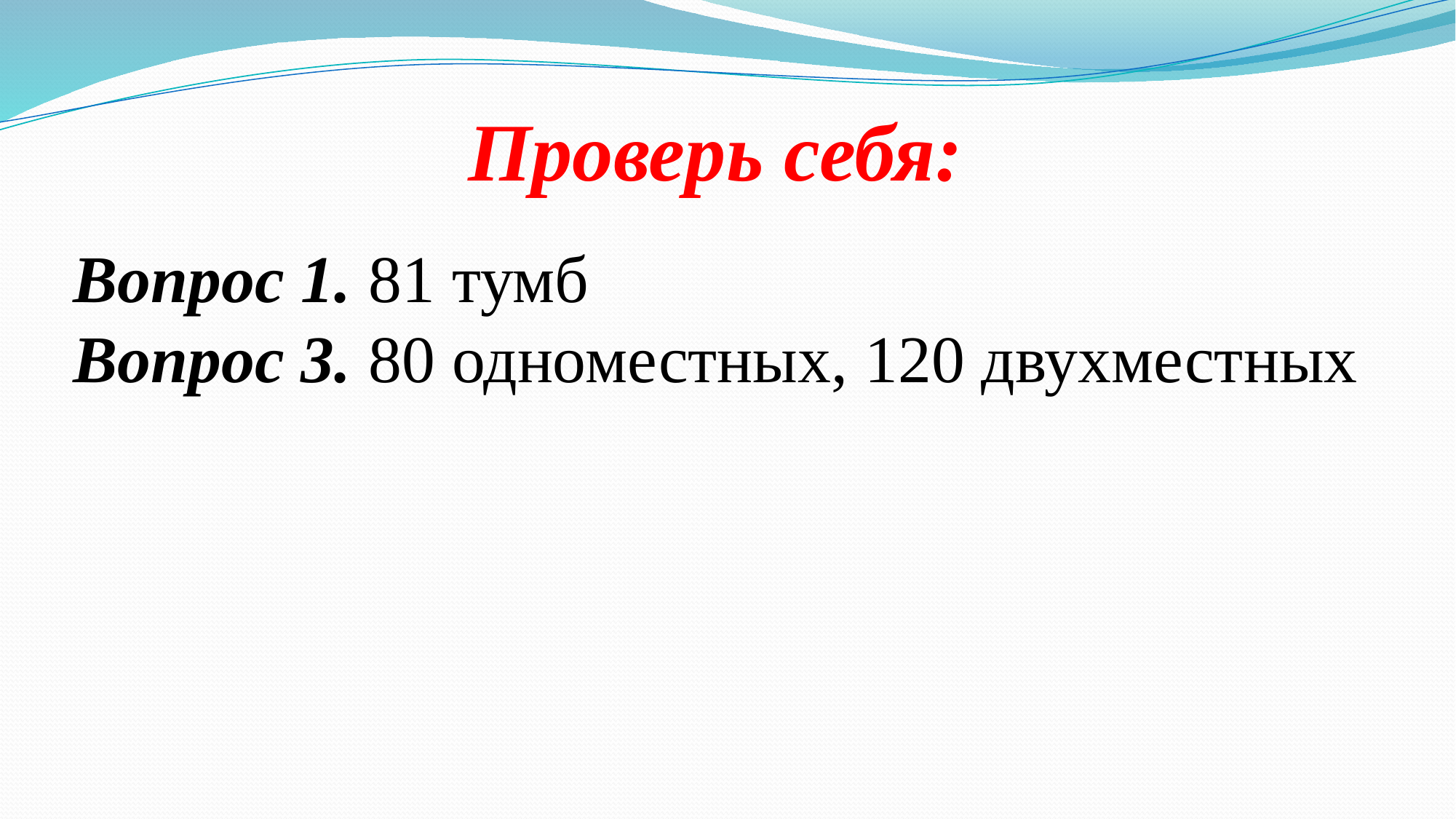

Проверь себя:
Вопрос 1. 81 тумб
Вопрос 3. 80 одноместных, 120 двухместных